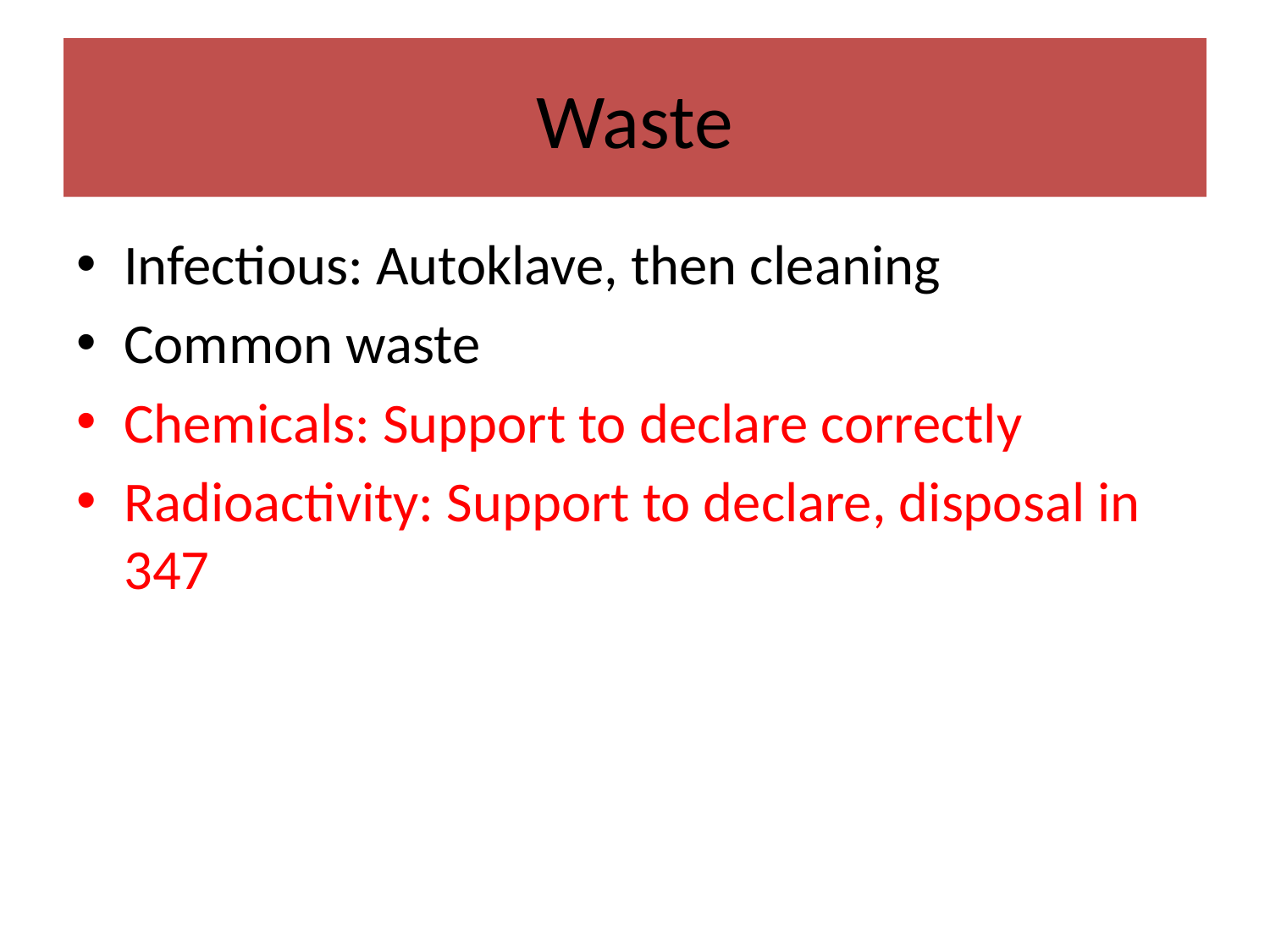

# Waste
Infectious: Autoklave, then cleaning
Common waste
Chemicals: Support to declare correctly
Radioactivity: Support to declare, disposal in 347